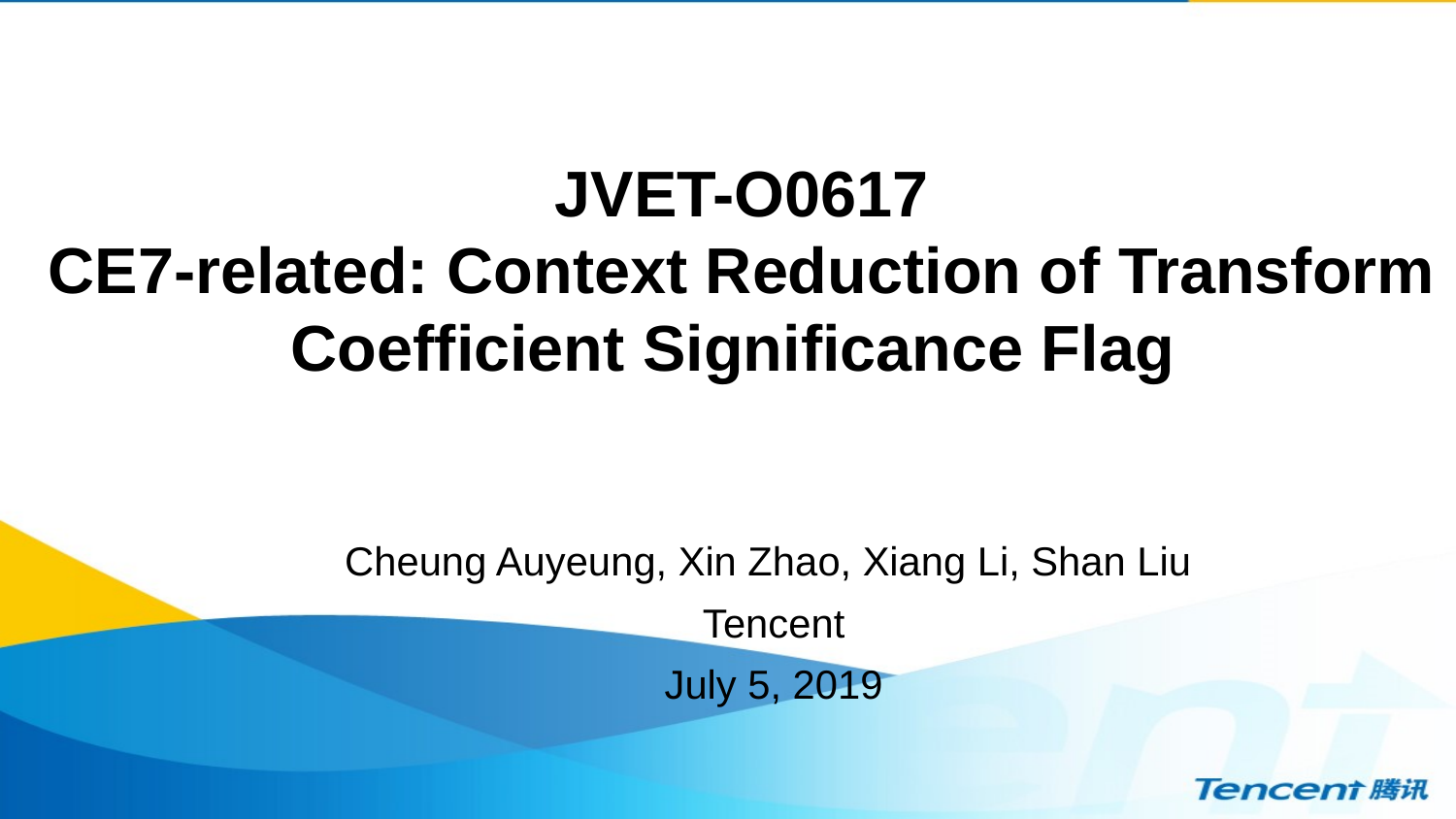

JVET-O0617
CE7-related: Context Reduction of Transform Coefficient Significance Flag
Cheung Auyeung, Xin Zhao, Xiang Li, Shan Liu
Tencent
July 5, 2019